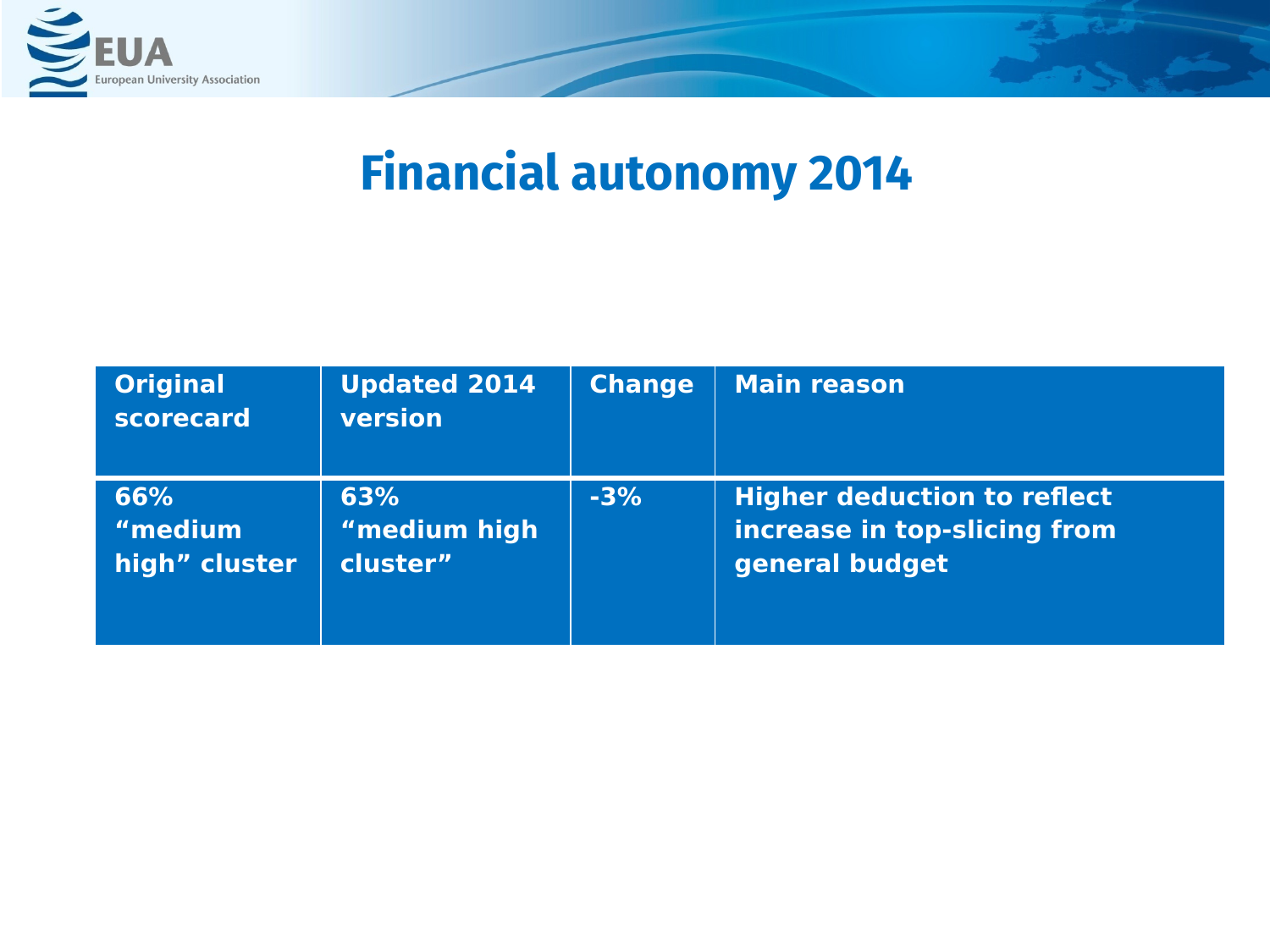

# Financial autonomy 2014
| Original scorecard | Updated 2014 version | Change | Main reason |
| --- | --- | --- | --- |
| 66% “medium high” cluster | 63% “medium high cluster” | -3% | Higher deduction to reflect increase in top-slicing from general budget |